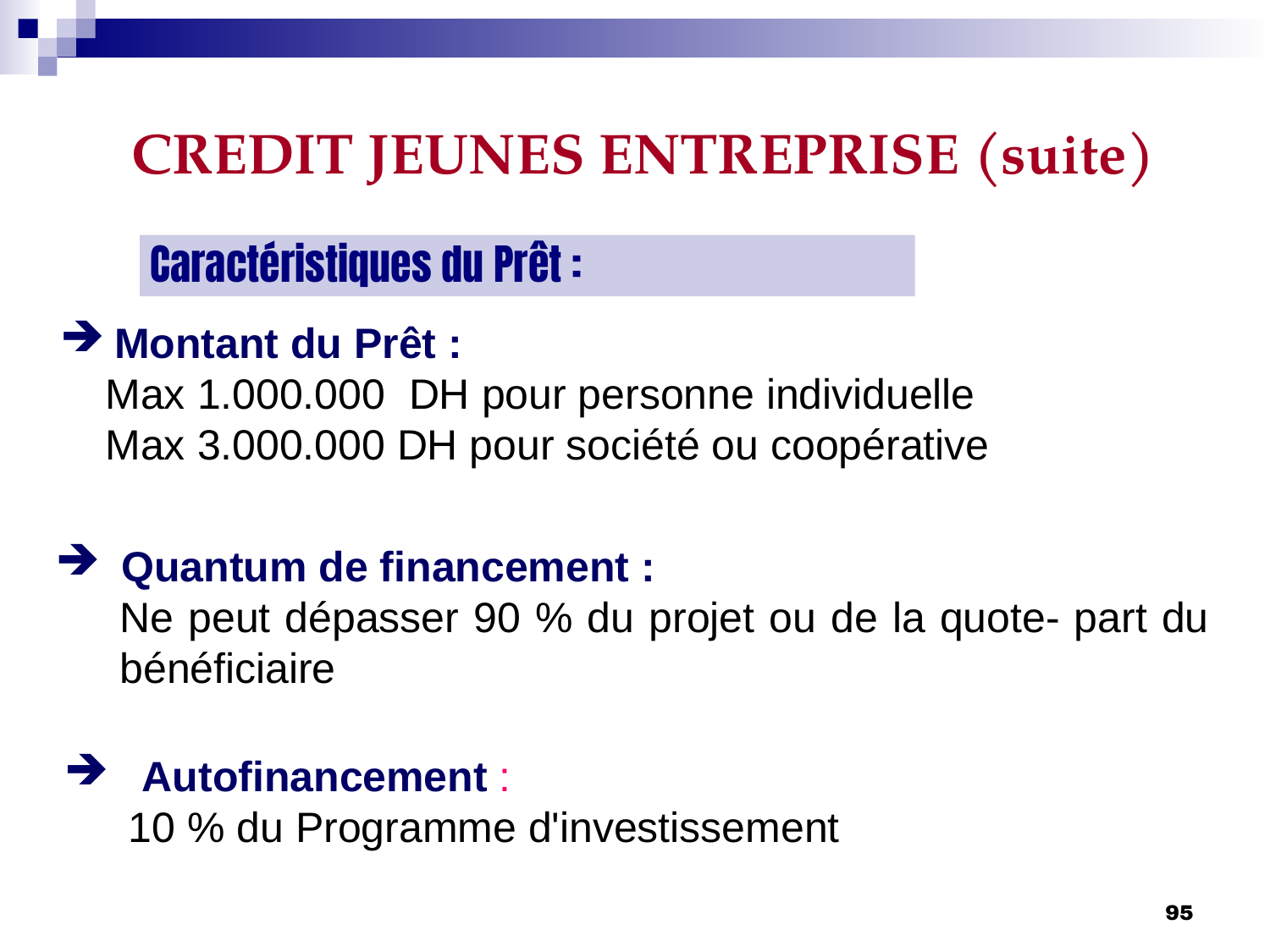

# CREDIT JEUNES ENTREPRISE (suite)
Caractéristiques du Prêt :
 Montant du Prêt :
Max 1.000.000  DH pour personne individuelle
Max 3.000.000 DH pour société ou coopérative
  Quantum de financement :
Ne peut dépasser 90 % du projet ou de la quote- part du bénéficiaire
   Autofinancement :
10 % du Programme d'investissement
95